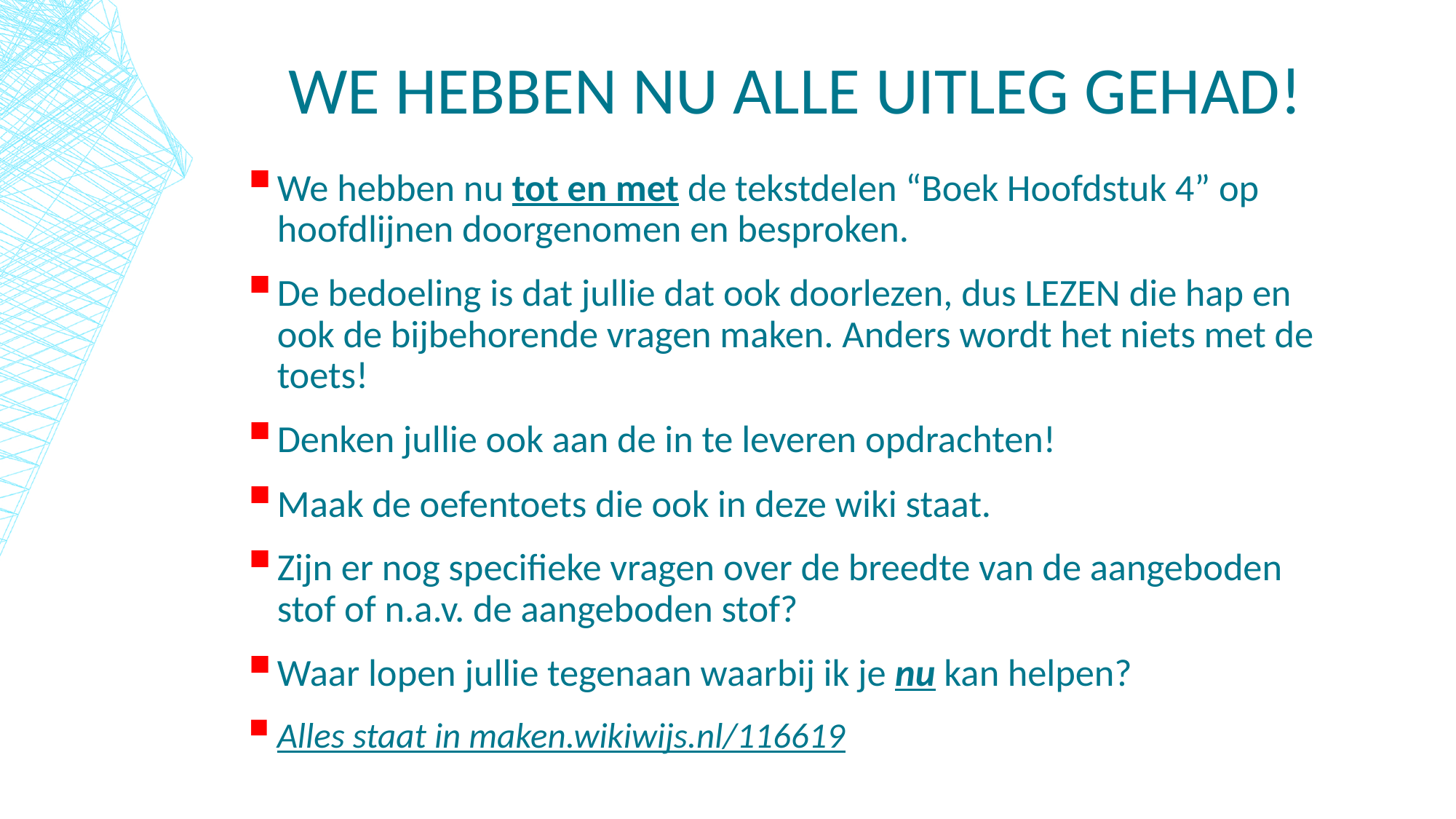

# We hebben nu alle uitleg gehad!
We hebben nu tot en met de tekstdelen “Boek Hoofdstuk 4” op hoofdlijnen doorgenomen en besproken.
De bedoeling is dat jullie dat ook doorlezen, dus LEZEN die hap en ook de bijbehorende vragen maken. Anders wordt het niets met de toets!
Denken jullie ook aan de in te leveren opdrachten!
Maak de oefentoets die ook in deze wiki staat.
Zijn er nog specifieke vragen over de breedte van de aangeboden stof of n.a.v. de aangeboden stof?
Waar lopen jullie tegenaan waarbij ik je nu kan helpen?
Alles staat in maken.wikiwijs.nl/116619